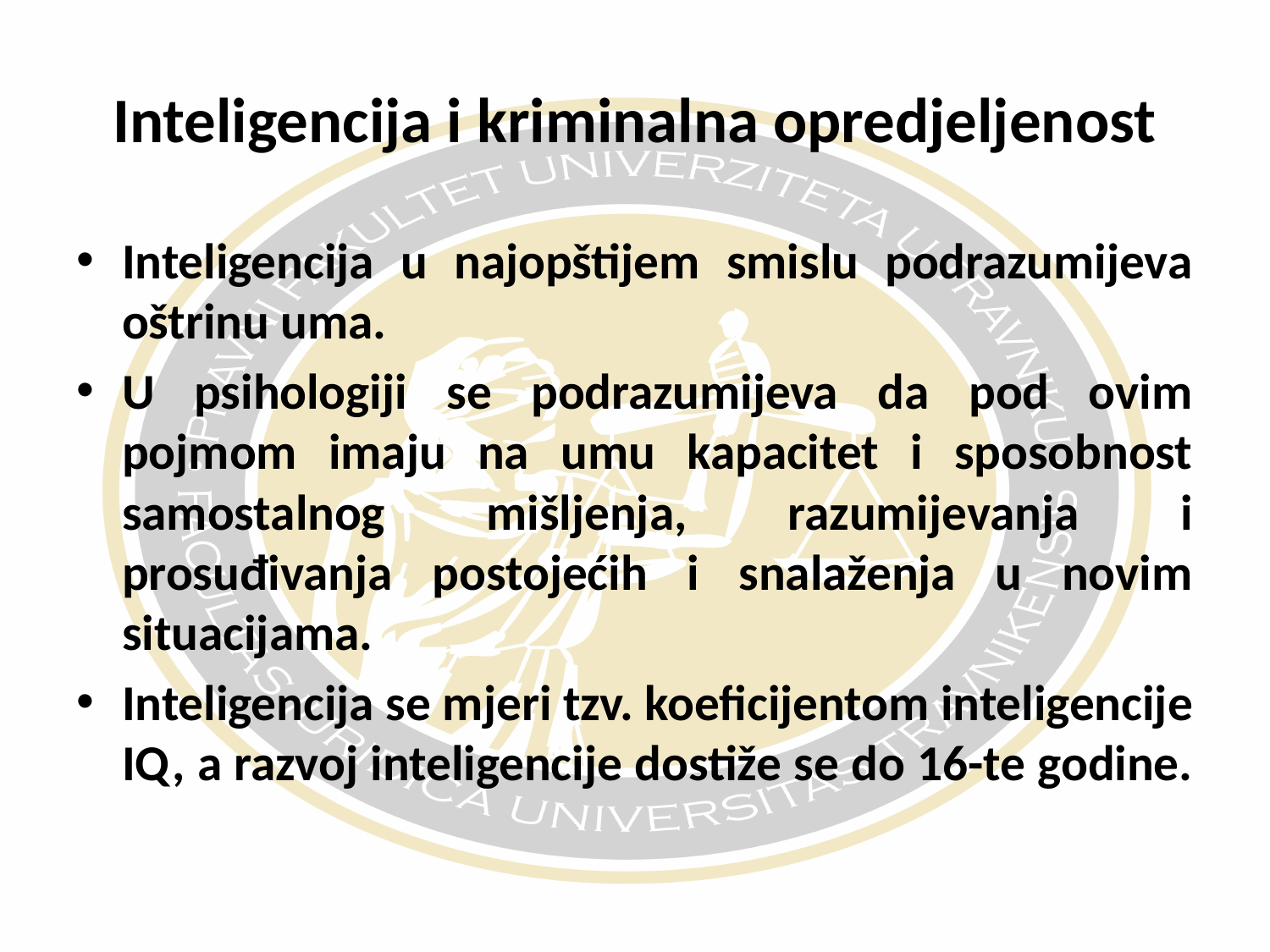

# Inteligencija i kriminalna opredjeljenost
Inteligencija u najopštijem smislu podrazumijeva oštrinu uma.
U psihologiji se podrazumijeva da pod ovim pojmom imaju na umu kapacitet i sposobnost samostalnog mišljenja, razumijevanja i prosuđivanja postojećih i snalaženja u novim situacijama.
Inteligencija se mjeri tzv. koeficijentom inteligencije IQ, a razvoj inteligencije dostiže se do 16-te godine.